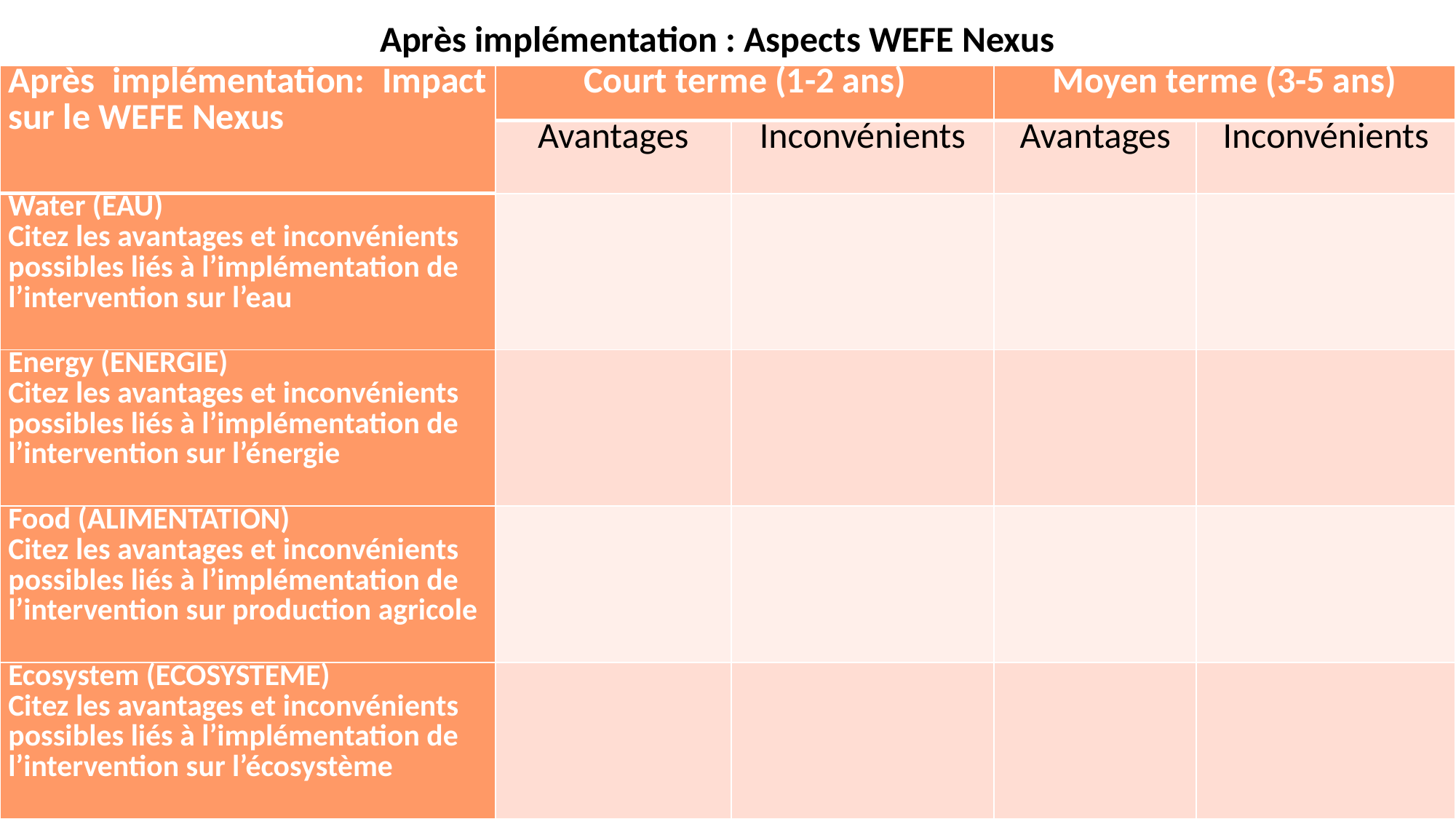

Après implémentation : Aspects WEFE Nexus
| Après implémentation: Impact sur le WEFE Nexus | Court terme (1-2 ans) |  | Moyen terme (3-5 ans) |  |
| --- | --- | --- | --- | --- |
|  | Avantages | Inconvénients | Avantages | Inconvénients |
| Water (EAU) Citez les avantages et inconvénients possibles liés à l’implémentation de l’intervention sur l’eau |  |  |  |  |
| Energy (ENERGIE) Citez les avantages et inconvénients possibles liés à l’implémentation de l’intervention sur l’énergie |  |  |  |  |
| Food (ALIMENTATION) Citez les avantages et inconvénients possibles liés à l’implémentation de l’intervention sur production agricole |  |  |  |  |
| Ecosystem (ECOSYSTEME) Citez les avantages et inconvénients possibles liés à l’implémentation de l’intervention sur l’écosystème |  |  |  |  |